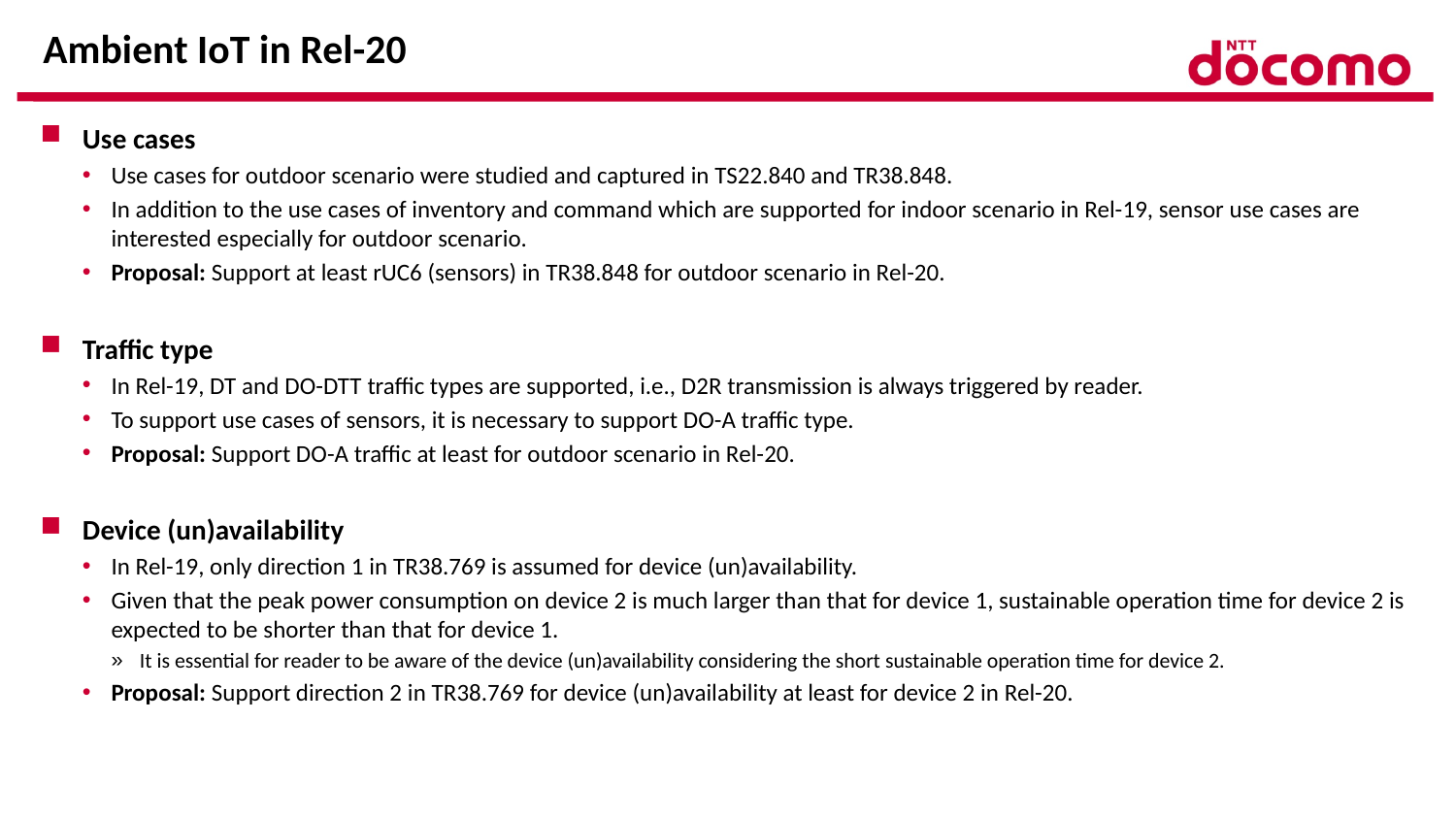

# Ambient IoT in Rel-20
Use cases
Use cases for outdoor scenario were studied and captured in TS22.840 and TR38.848.
In addition to the use cases of inventory and command which are supported for indoor scenario in Rel-19, sensor use cases are interested especially for outdoor scenario.
Proposal: Support at least rUC6 (sensors) in TR38.848 for outdoor scenario in Rel-20.

Traffic type
In Rel-19, DT and DO-DTT traffic types are supported, i.e., D2R transmission is always triggered by reader.
To support use cases of sensors, it is necessary to support DO-A traffic type.
Proposal: Support DO-A traffic at least for outdoor scenario in Rel-20.

Device (un)availability
In Rel-19, only direction 1 in TR38.769 is assumed for device (un)availability.
Given that the peak power consumption on device 2 is much larger than that for device 1, sustainable operation time for device 2 is expected to be shorter than that for device 1.
It is essential for reader to be aware of the device (un)availability considering the short sustainable operation time for device 2.
Proposal: Support direction 2 in TR38.769 for device (un)availability at least for device 2 in Rel-20.